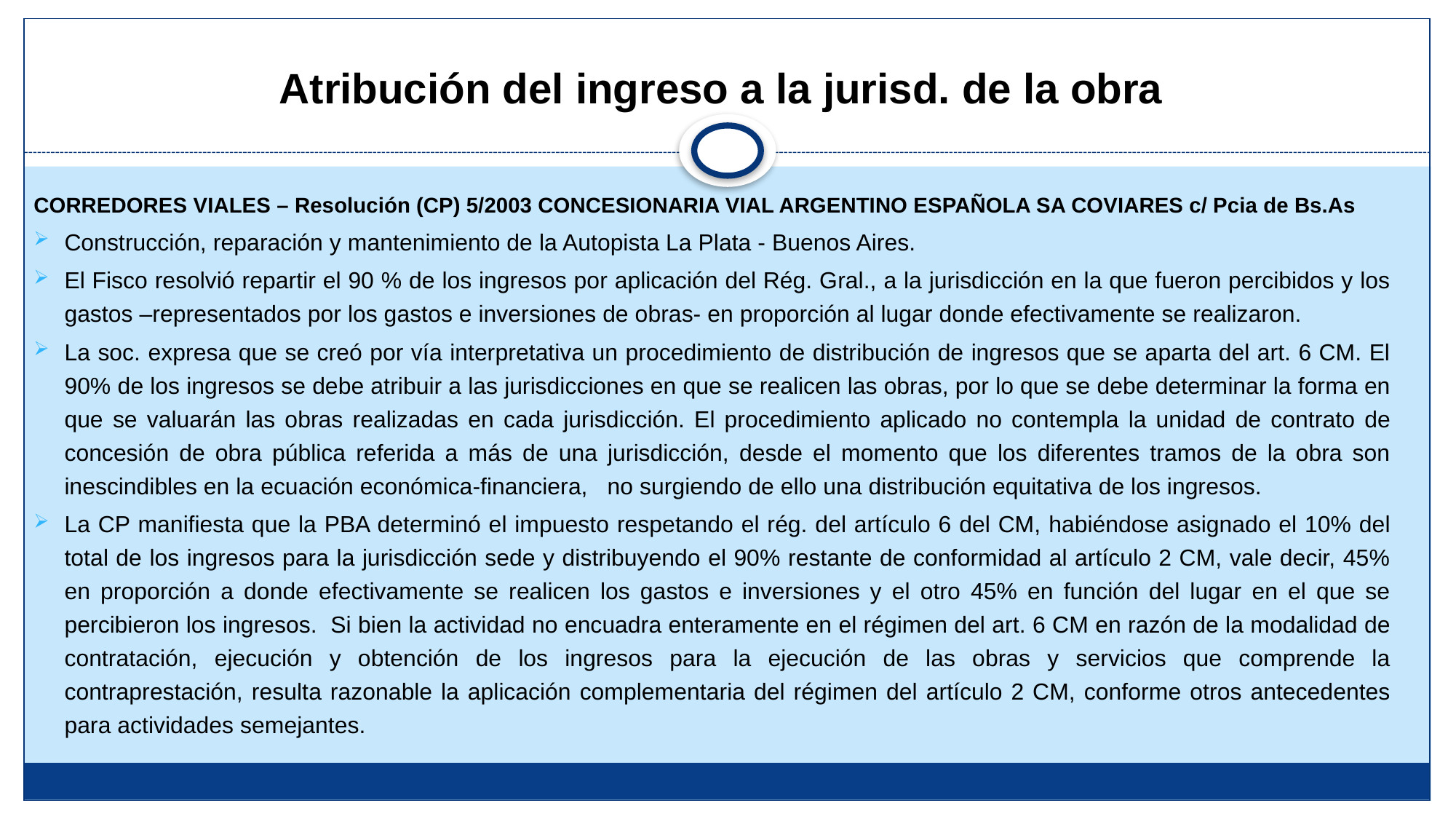

# Atribución del ingreso a la jurisd. de la obra
CORREDORES VIALES – Resolución (CP) 5/2003 CONCESIONARIA VIAL ARGENTINO ESPAÑOLA SA COVIARES c/ Pcia de Bs.As
Construcción, reparación y mantenimiento de la Autopista La Plata - Buenos Aires.
El Fisco resolvió repartir el 90 % de los ingresos por aplicación del Rég. Gral., a la jurisdicción en la que fueron percibidos y los gastos –representados por los gastos e inversiones de obras- en proporción al lugar donde efectivamente se realizaron.
La soc. expresa que se creó por vía interpretativa un procedimiento de distribución de ingresos que se aparta del art. 6 CM. El 90% de los ingresos se debe atribuir a las jurisdicciones en que se realicen las obras, por lo que se debe determinar la forma en que se valuarán las obras realizadas en cada jurisdicción. El procedimiento aplicado no contempla la unidad de contrato de concesión de obra pública referida a más de una jurisdicción, desde el momento que los diferentes tramos de la obra son inescindibles en la ecuación económica-financiera,   no surgiendo de ello una distribución equitativa de los ingresos.
La CP manifiesta que la PBA determinó el impuesto respetando el rég. del artículo 6 del CM, habiéndose asignado el 10% del total de los ingresos para la jurisdicción sede y distribuyendo el 90% restante de conformidad al artículo 2 CM, vale decir, 45% en proporción a donde efectivamente se realicen los gastos e inversiones y el otro 45% en función del lugar en el que se percibieron los ingresos.  Si bien la actividad no encuadra enteramente en el régimen del art. 6 CM en razón de la modalidad de contratación, ejecución y obtención de los ingresos para la ejecución de las obras y servicios que comprende la contraprestación, resulta razonable la aplicación complementaria del régimen del artículo 2 CM, conforme otros antecedentes para actividades semejantes.